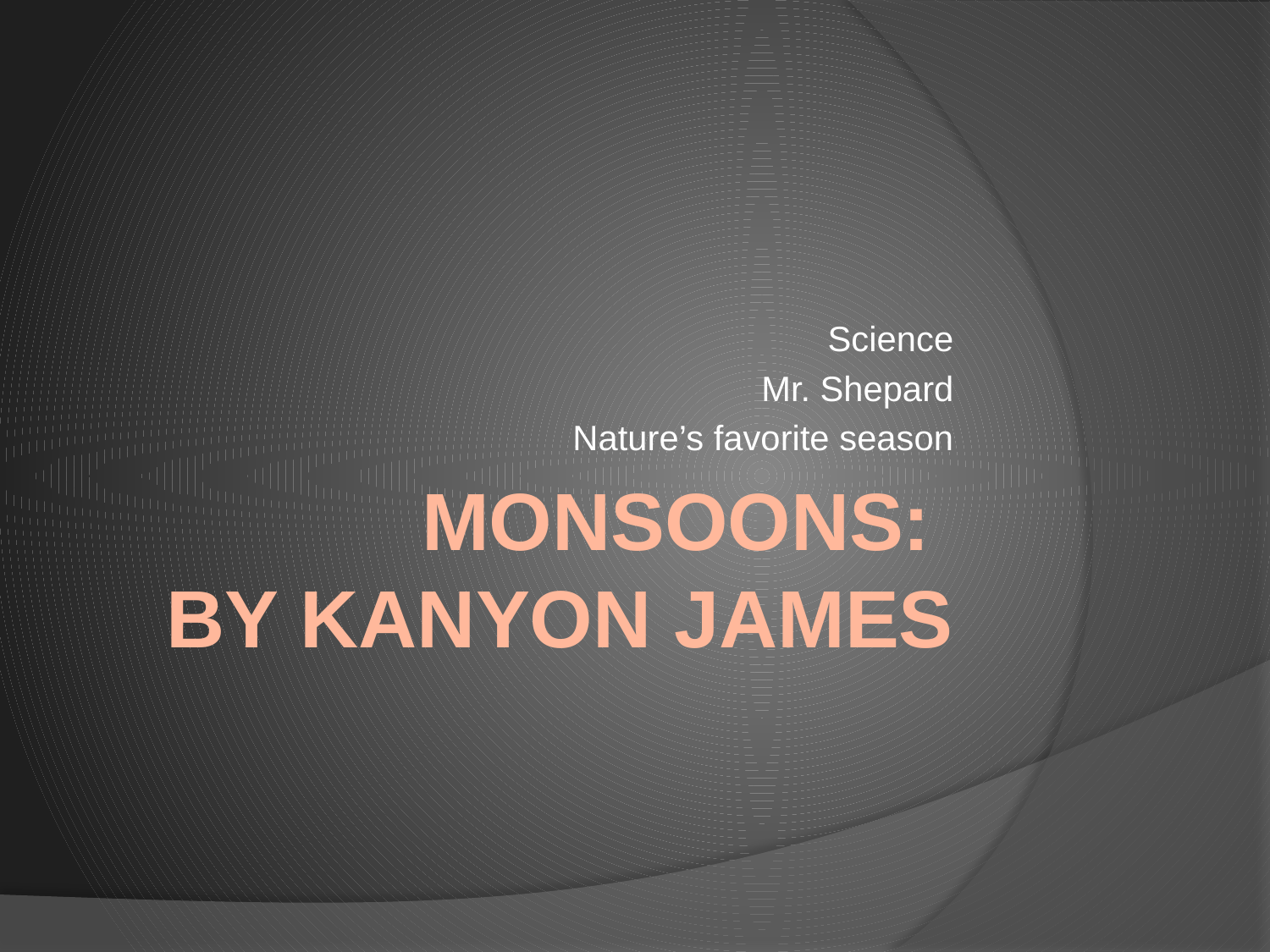

Science
Mr. Shepard
Nature’s favorite season
# Monsoons: By Kanyon James